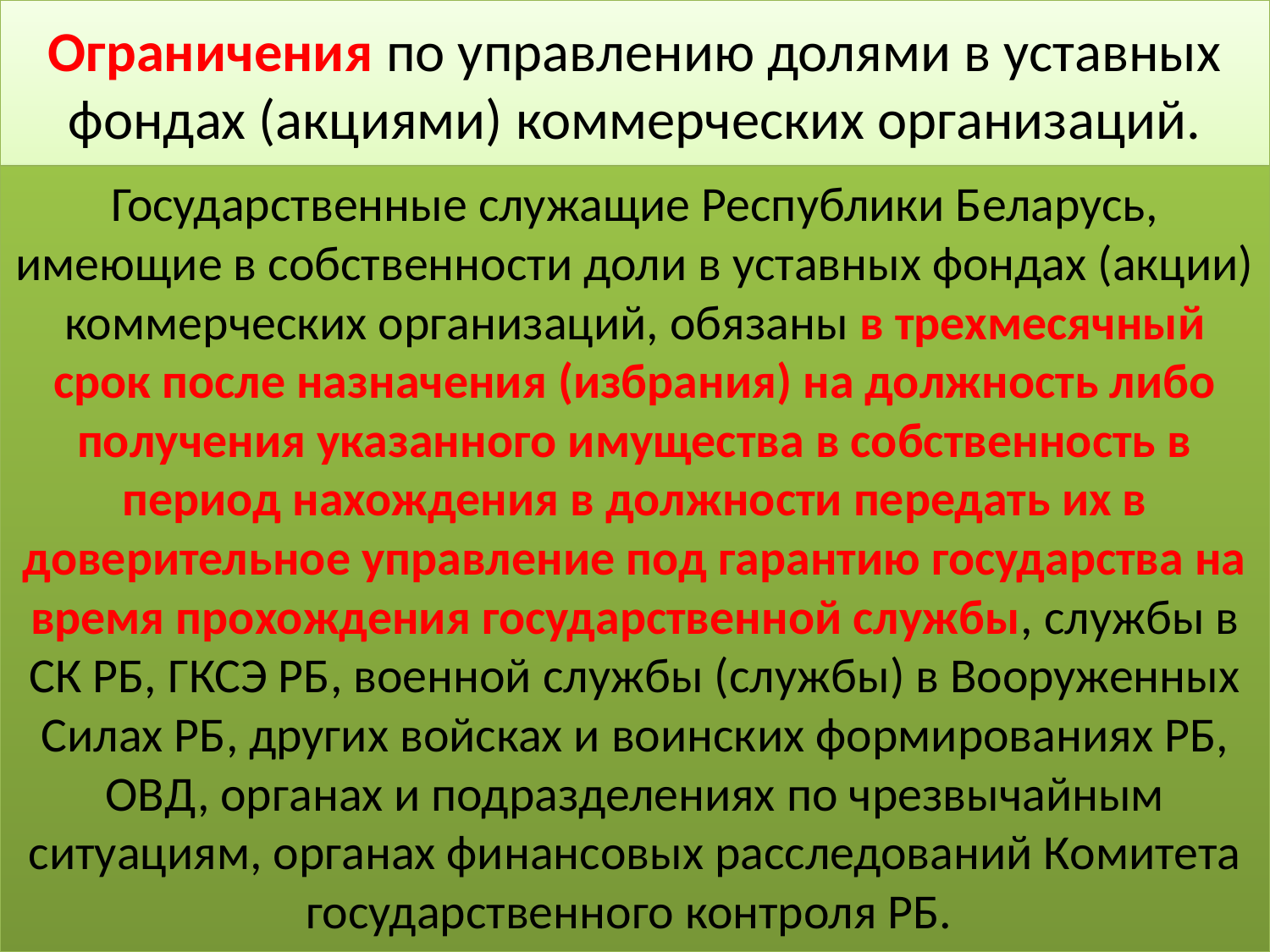

# Ограничения по управлению долями в уставных фондах (акциями) коммерческих организаций.
Государственные служащие Республики Беларусь, имеющие в собственности доли в уставных фондах (акции) коммерческих организаций, обязаны в трехмесячный срок после назначения (избрания) на должность либо получения указанного имущества в собственность в период нахождения в должности передать их в доверительное управление под гарантию государства на время прохождения государственной службы, службы в СК РБ, ГКСЭ РБ, военной службы (службы) в Вооруженных Силах РБ, других войсках и воинских формированиях РБ, ОВД, органах и подразделениях по чрезвычайным ситуациям, органах финансовых расследований Комитета государственного контроля РБ.
36